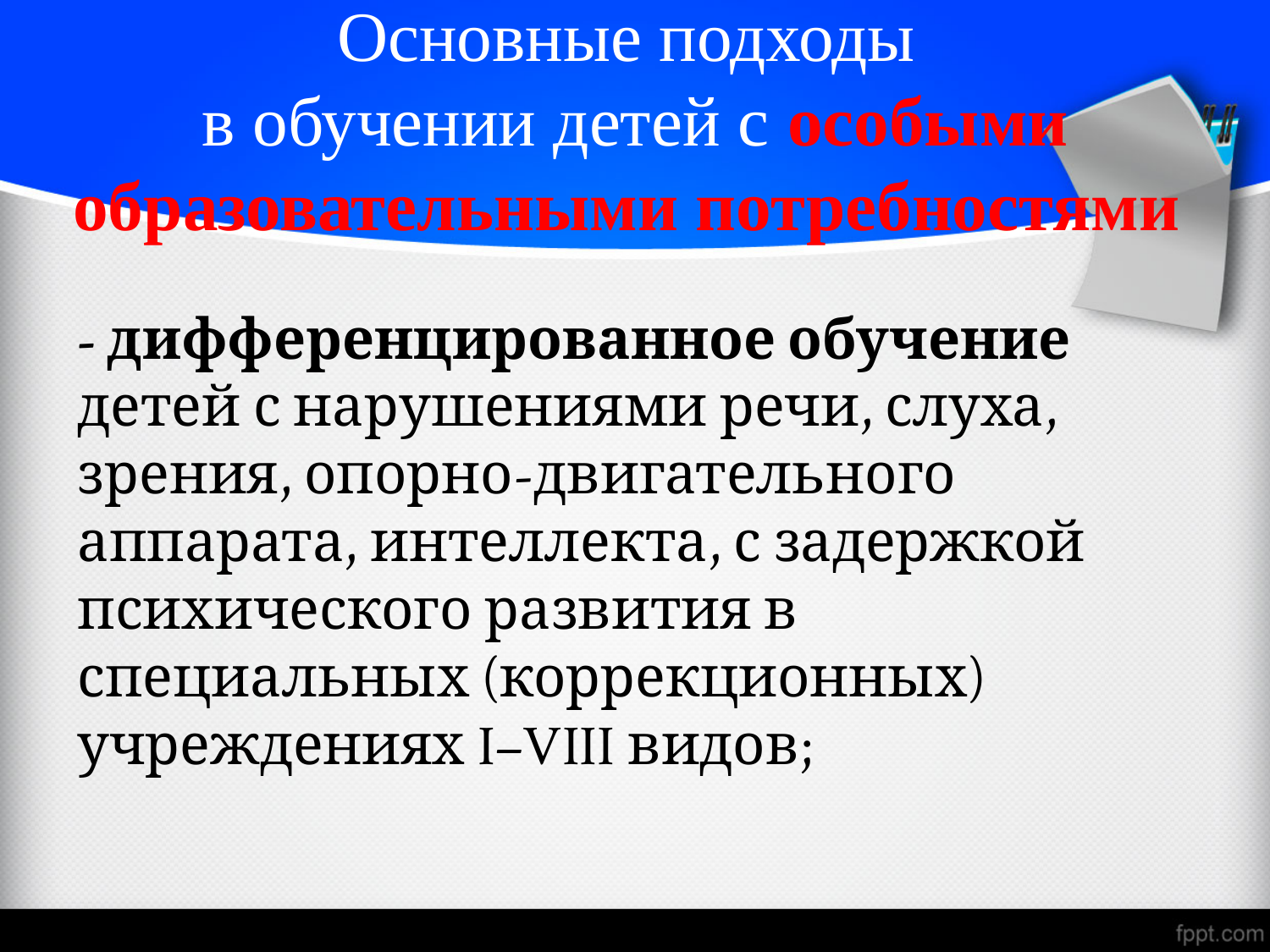

# Основные подходы в обучении детей с особыми образовательными потребностями
- дифференцированное обучение детей с нарушениями речи, слуха, зрения, опорно-двигательного аппарата, интеллекта, с задержкой психического развития в специальных (коррекционных) учреждениях I–VIII видов;